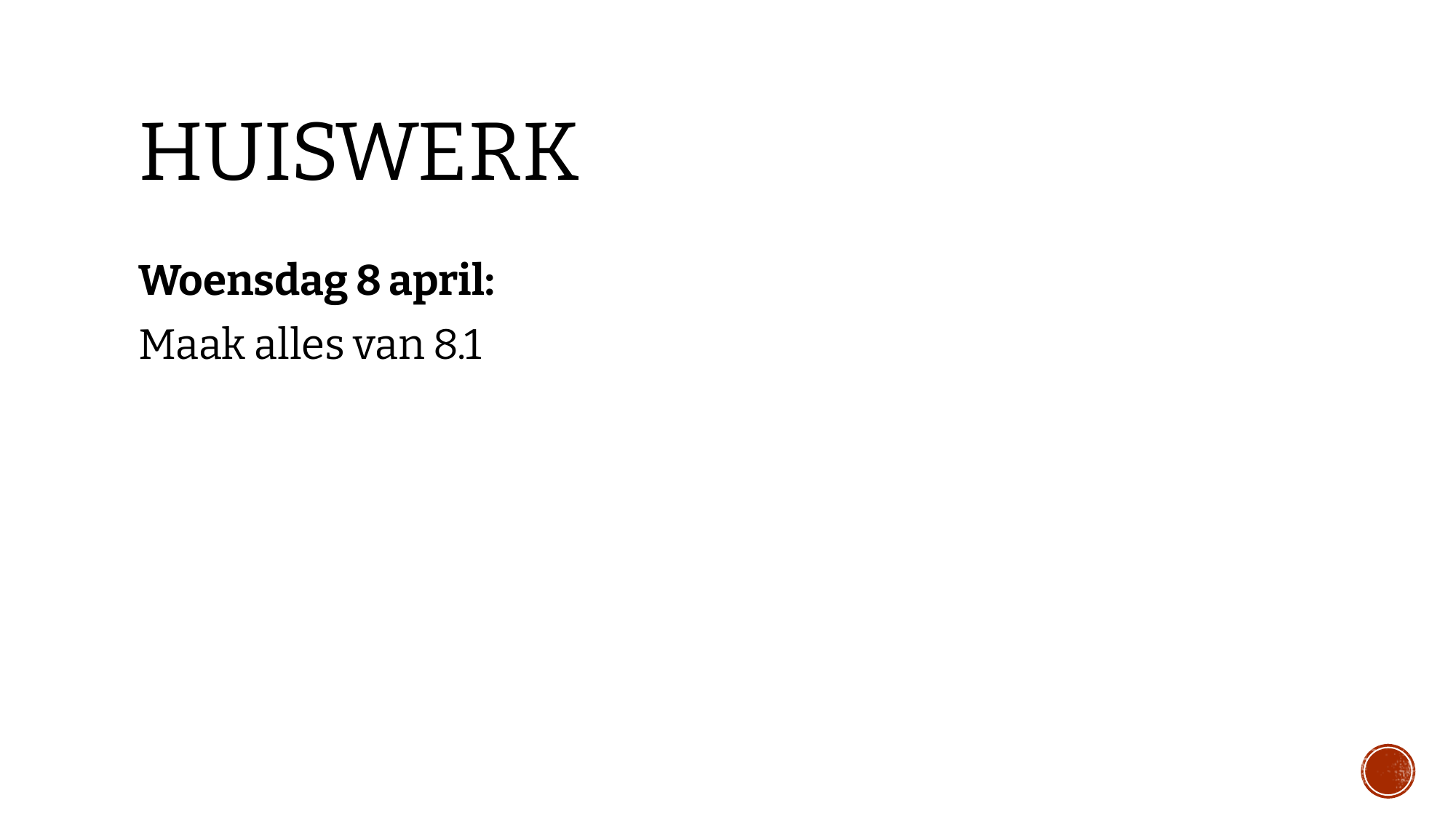

# huiswerk
Woensdag 8 april:
Maak alles van 8.1